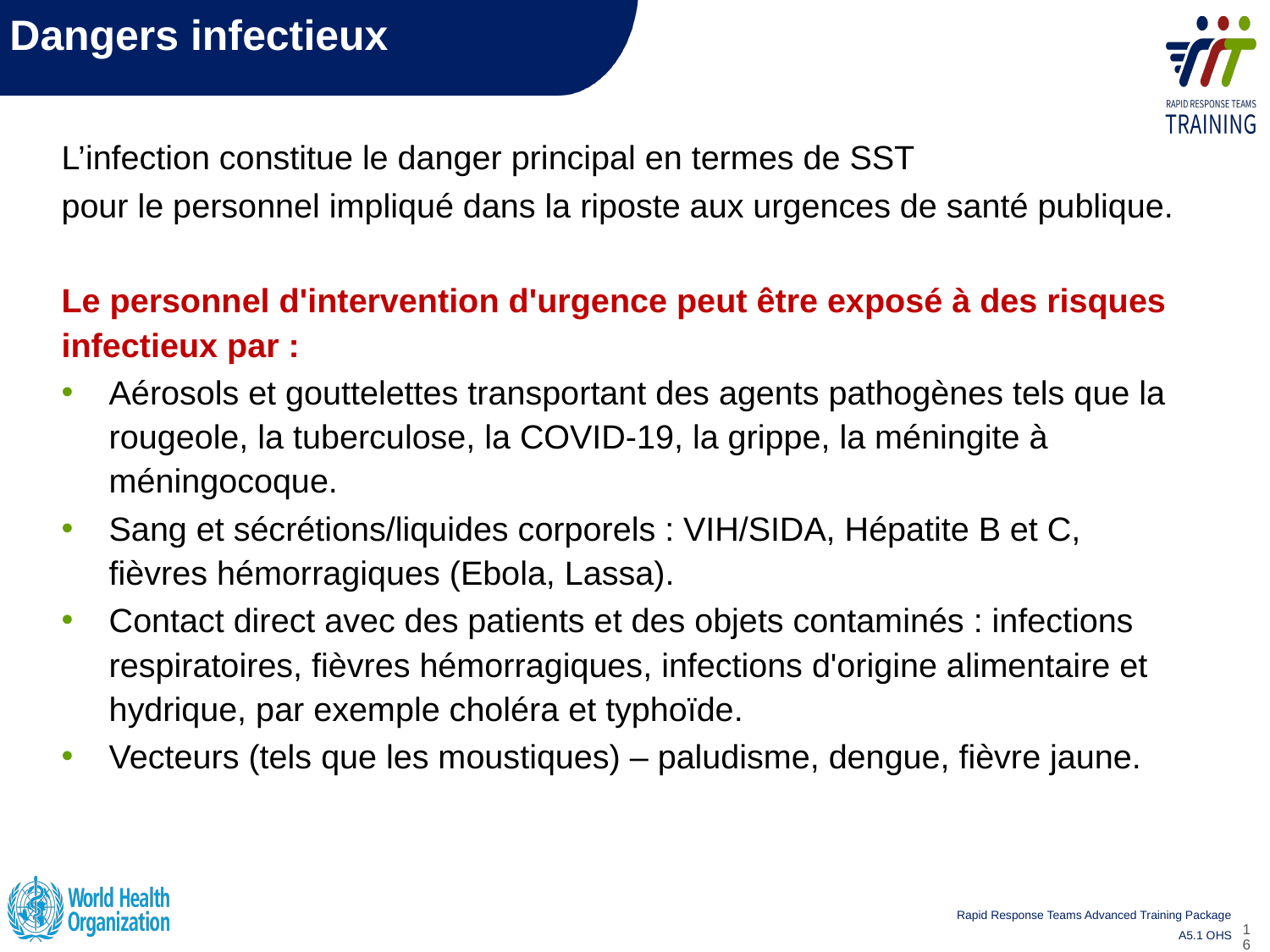

Dangers infectieux
L’infection constitue le danger principal en termes de SST
pour le personnel impliqué dans la riposte aux urgences de santé publique.

Le personnel d'intervention d'urgence peut être exposé à des risques infectieux par :
Aérosols et gouttelettes transportant des agents pathogènes tels que la rougeole, la tuberculose, la COVID-19, la grippe, la méningite à méningocoque.
Sang et sécrétions/liquides corporels : VIH/SIDA, Hépatite B et C, fièvres hémorragiques (Ebola, Lassa).
Contact direct avec des patients et des objets contaminés : infections respiratoires, fièvres hémorragiques, infections d'origine alimentaire et hydrique, par exemple choléra et typhoïde.
Vecteurs (tels que les moustiques) – paludisme, dengue, fièvre jaune.
16